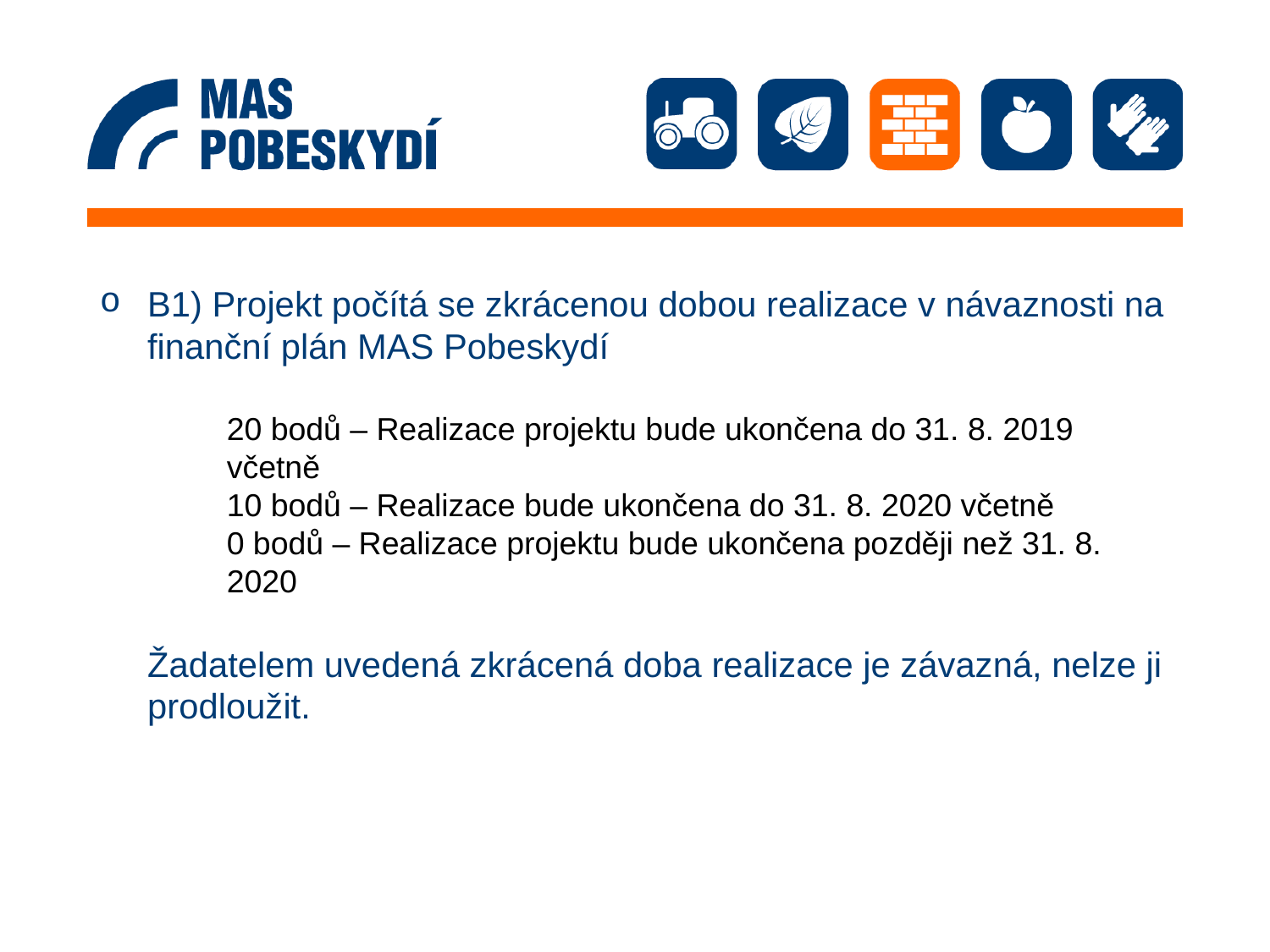

B1) Projekt počítá se zkrácenou dobou realizace v návaznosti na finanční plán MAS Pobeskydí

20 bodů – Realizace projektu bude ukončena do 31. 8. 2019 včetně
10 bodů – Realizace bude ukončena do 31. 8. 2020 včetně
0 bodů – Realizace projektu bude ukončena později než 31. 8. 2020

	Žadatelem uvedená zkrácená doba realizace je závazná, nelze ji prodloužit.